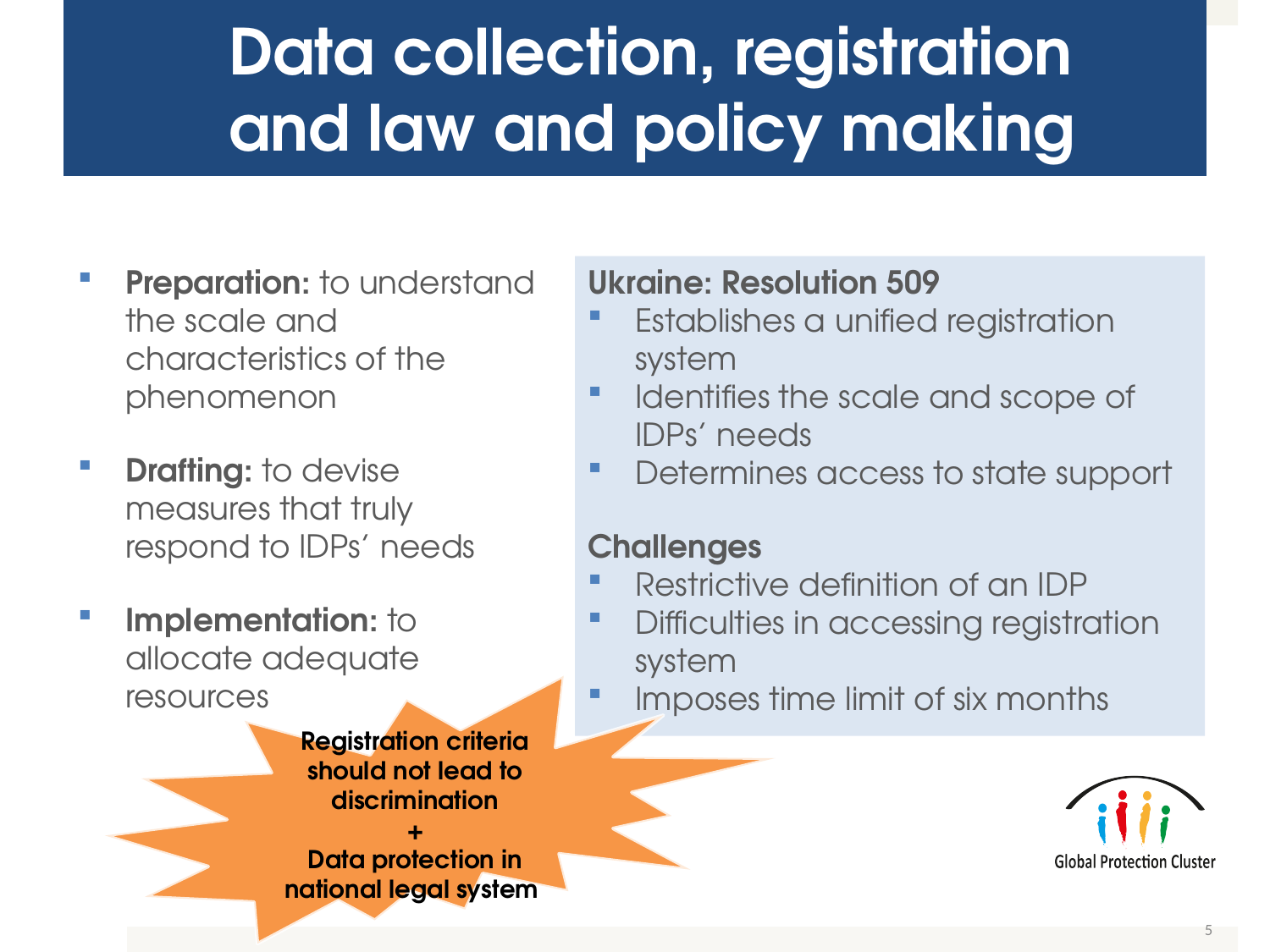

# Data collection, registration and law and policy making
Preparation: to understand the scale and characteristics of the phenomenon
Drafting: to devise measures that truly respond to IDPs’ needs
Implementation: to allocate adequate resources
Ukraine: Resolution 509
Establishes a unified registration system
Identifies the scale and scope of IDPs’ needs
Determines access to state support
Challenges
Restrictive definition of an IDP
Difficulties in accessing registration system
Imposes time limit of six months
Registration criteria should not lead to discrimination
+
Data protection in national legal system